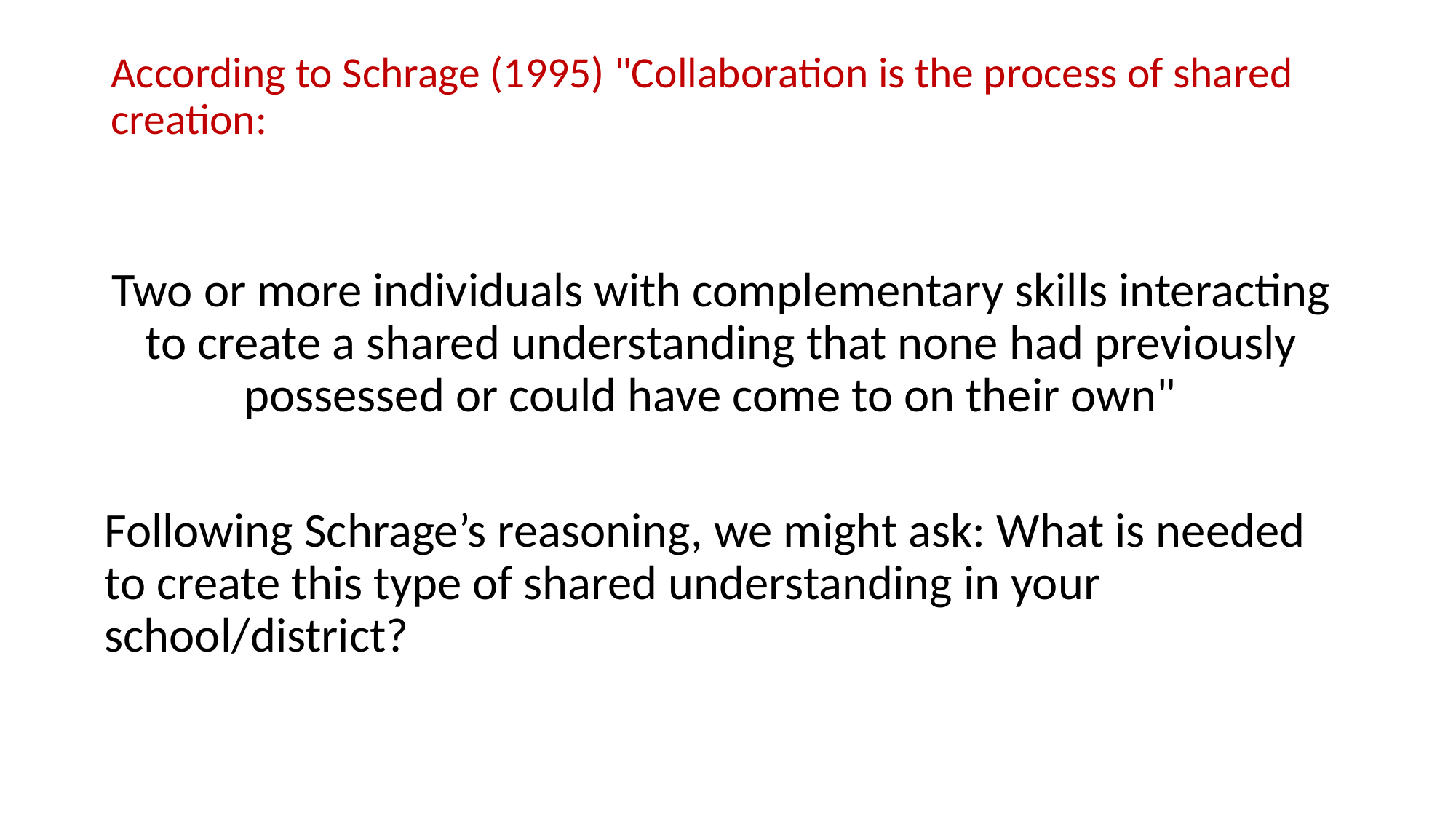

# According to Schrage (1995) "Collaboration is the process of shared creation:

Two or more individuals with complementary skills interacting to create a shared understanding that none had previously possessed or could have come to on their own"

Following Schrage’s reasoning, we might ask: What is needed to create this type of shared understanding in your school/district?